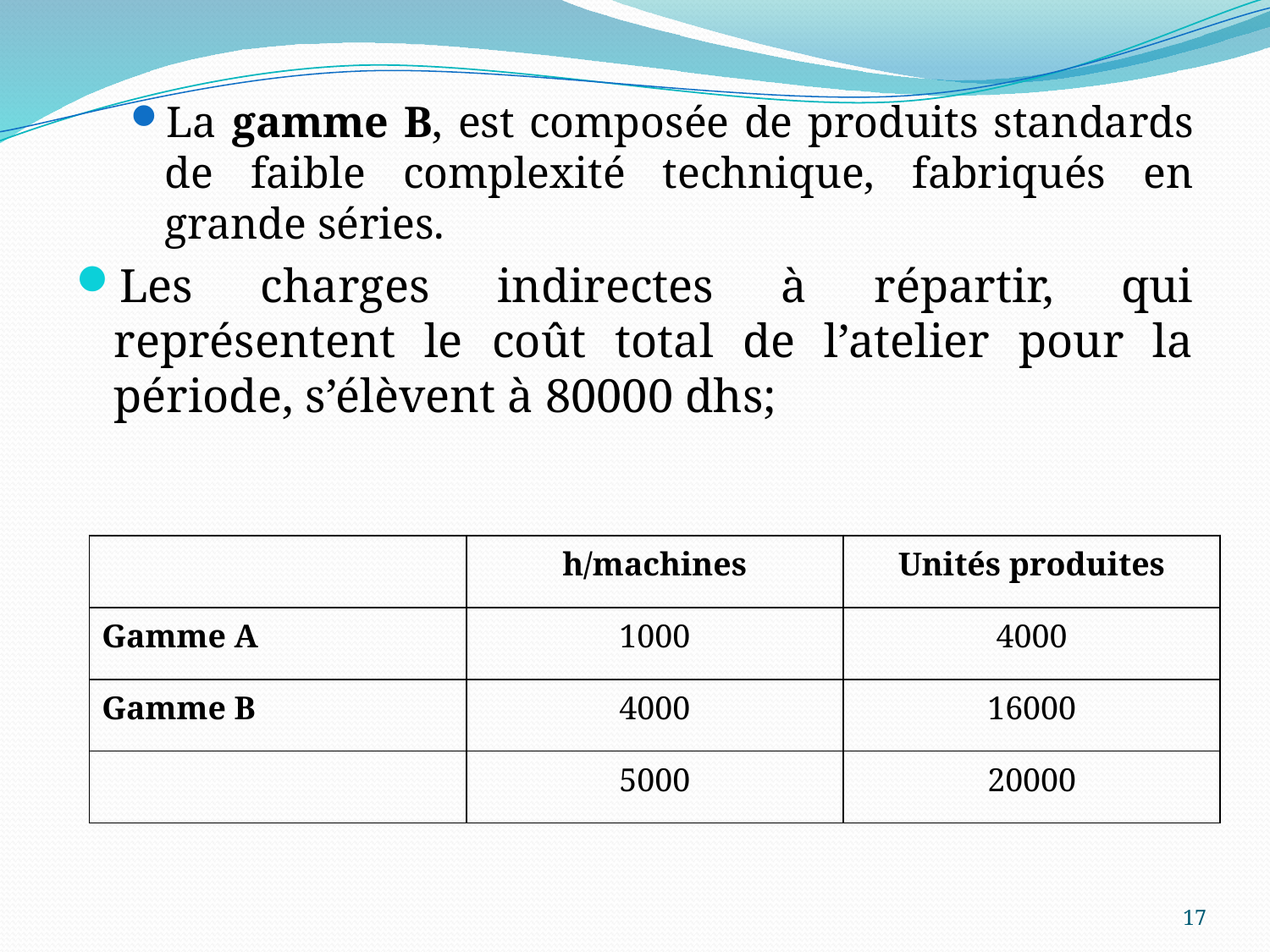

La gamme B, est composée de produits standards de faible complexité technique, fabriqués en grande séries.
Les charges indirectes à répartir, qui représentent le coût total de l’atelier pour la période, s’élèvent à 80000 dhs;

|  | h/machines | Unités produites |
| --- | --- | --- |
| Gamme A | 1000 | 4000 |
| Gamme B | 4000 | 16000 |
|  | 5000 | 20000 |
17